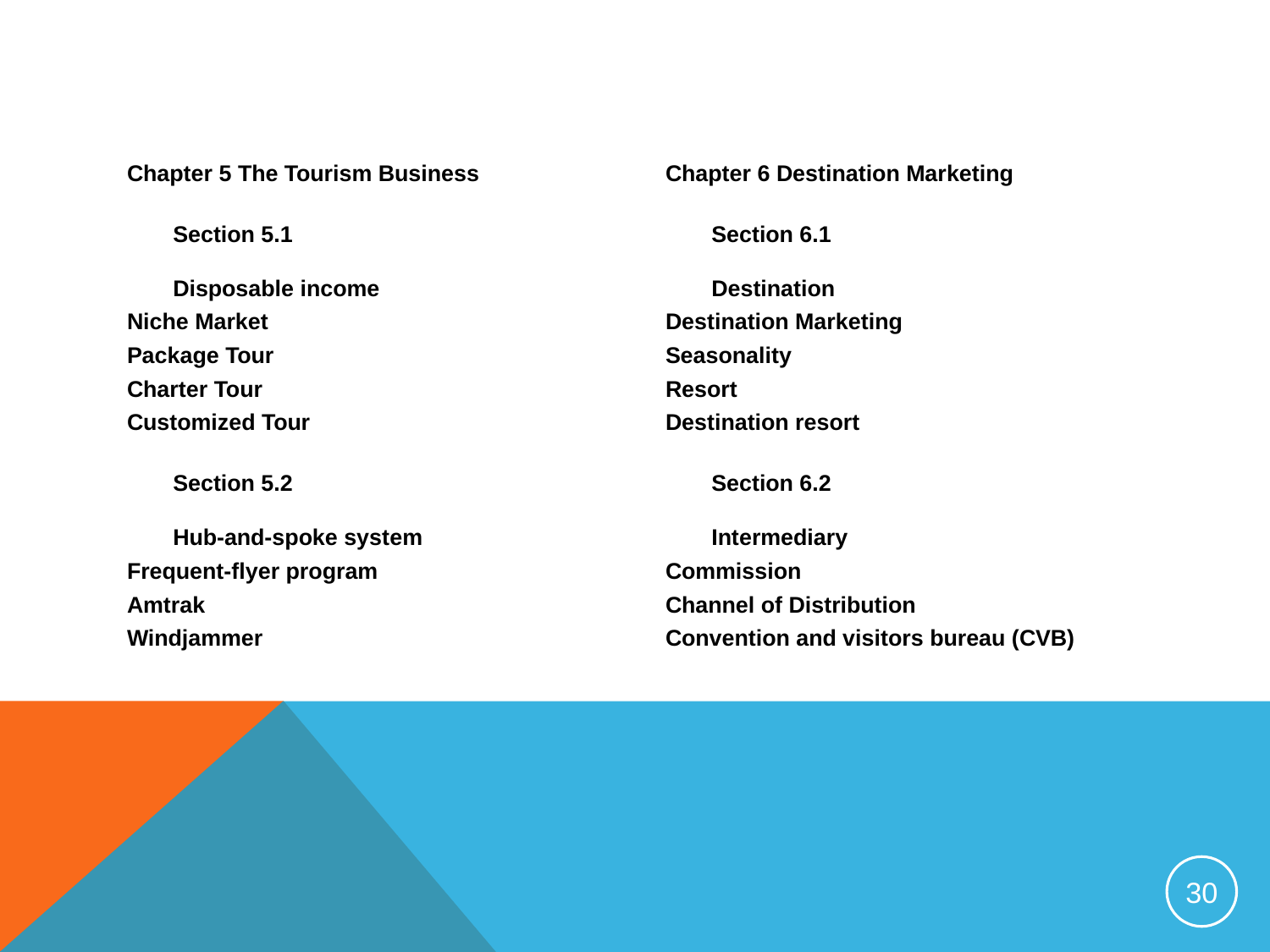

#
Chapter 5 The Tourism Business
Section 5.1
Disposable income
Niche Market
Package Tour
Charter Tour
Customized Tour
Section 5.2
Hub-and-spoke system
Frequent-flyer program
Amtrak
Windjammer

Chapter 6 Destination Marketing
Section 6.1
Destination
Destination Marketing
Seasonality
Resort
Destination resort
Section 6.2
Intermediary
Commission
Channel of Distribution
Convention and visitors bureau (CVB)

30